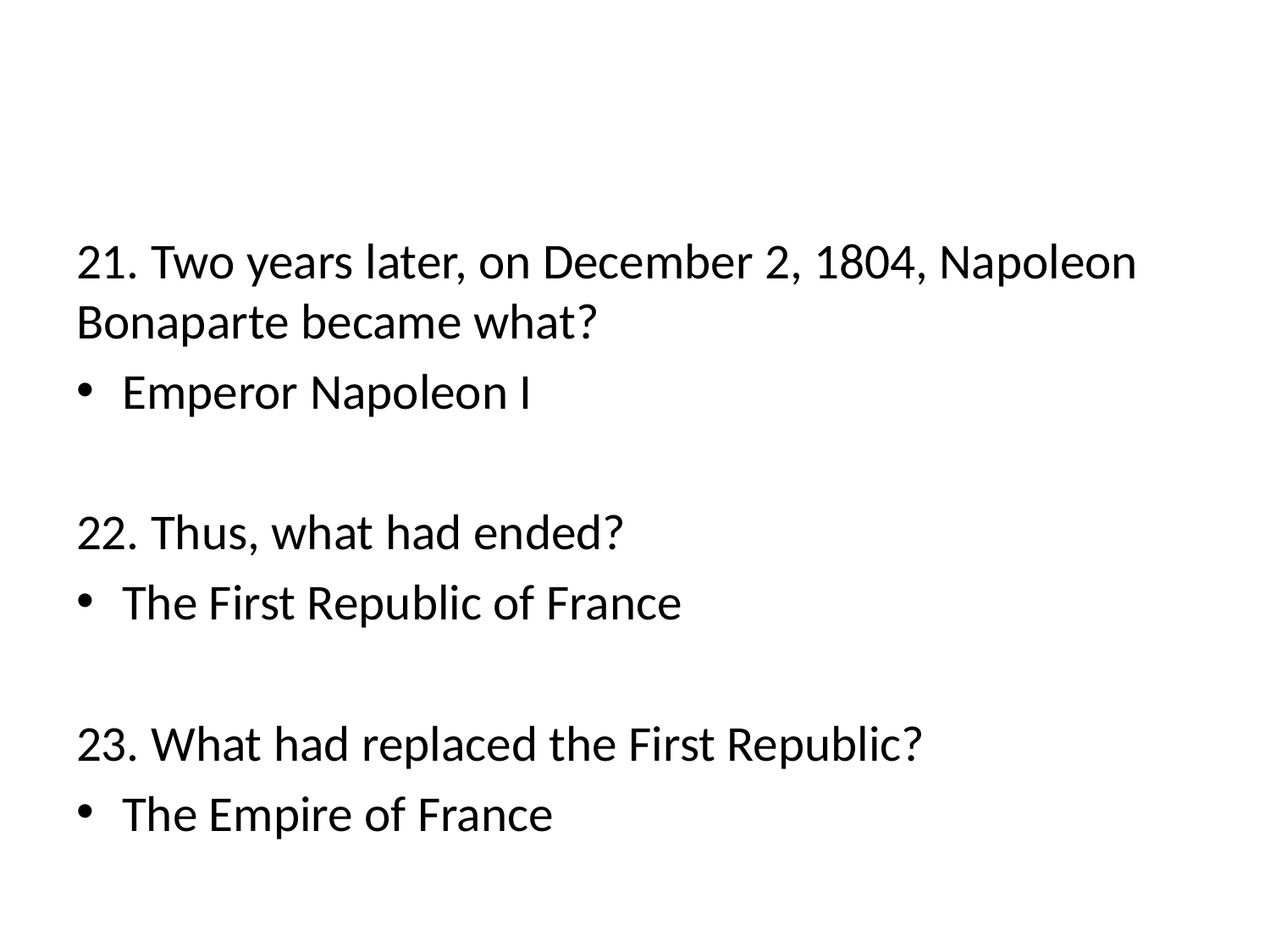

#
21. Two years later, on December 2, 1804, Napoleon Bonaparte became what?
Emperor Napoleon I

22. Thus, what had ended?
The First Republic of France

23. What had replaced the First Republic?
The Empire of France